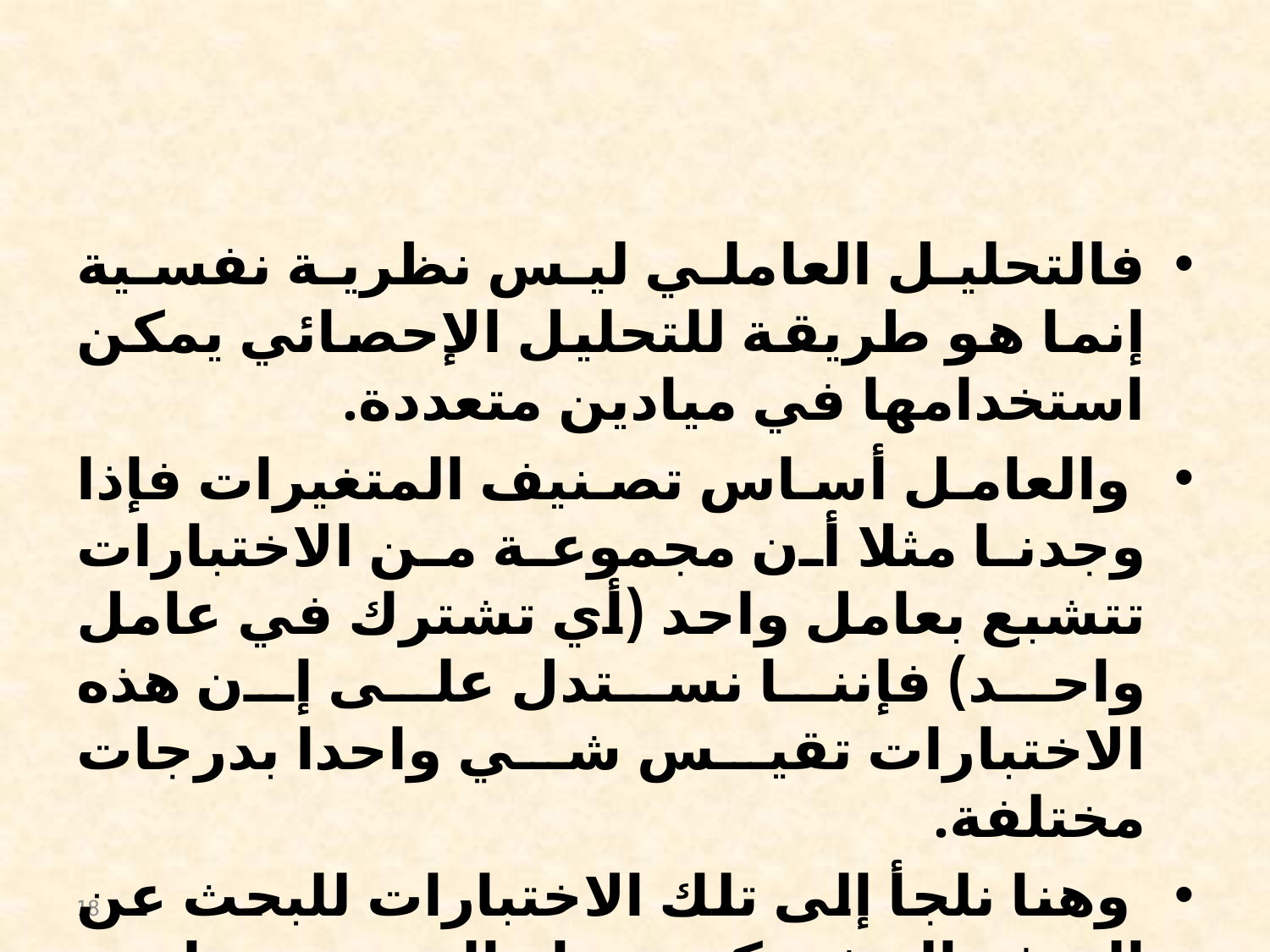

#
فالتحليل العاملي ليس نظرية نفسية إنما هو طريقة للتحليل الإحصائي يمكن استخدامها في ميادين متعددة.
 والعامل أساس تصنيف المتغيرات فإذا وجدنا مثلا أن مجموعة من الاختبارات تتشبع بعامل واحد (أي تشترك في عامل واحد) فإننا نستدل على إن هذه الاختبارات تقيس شي واحدا بدرجات مختلفة.
 وهنا نلجأ إلى تلك الاختبارات للبحث عن الصفة المشتركة بينها والتي تميزها عن غيرها من الاختبارات.
18